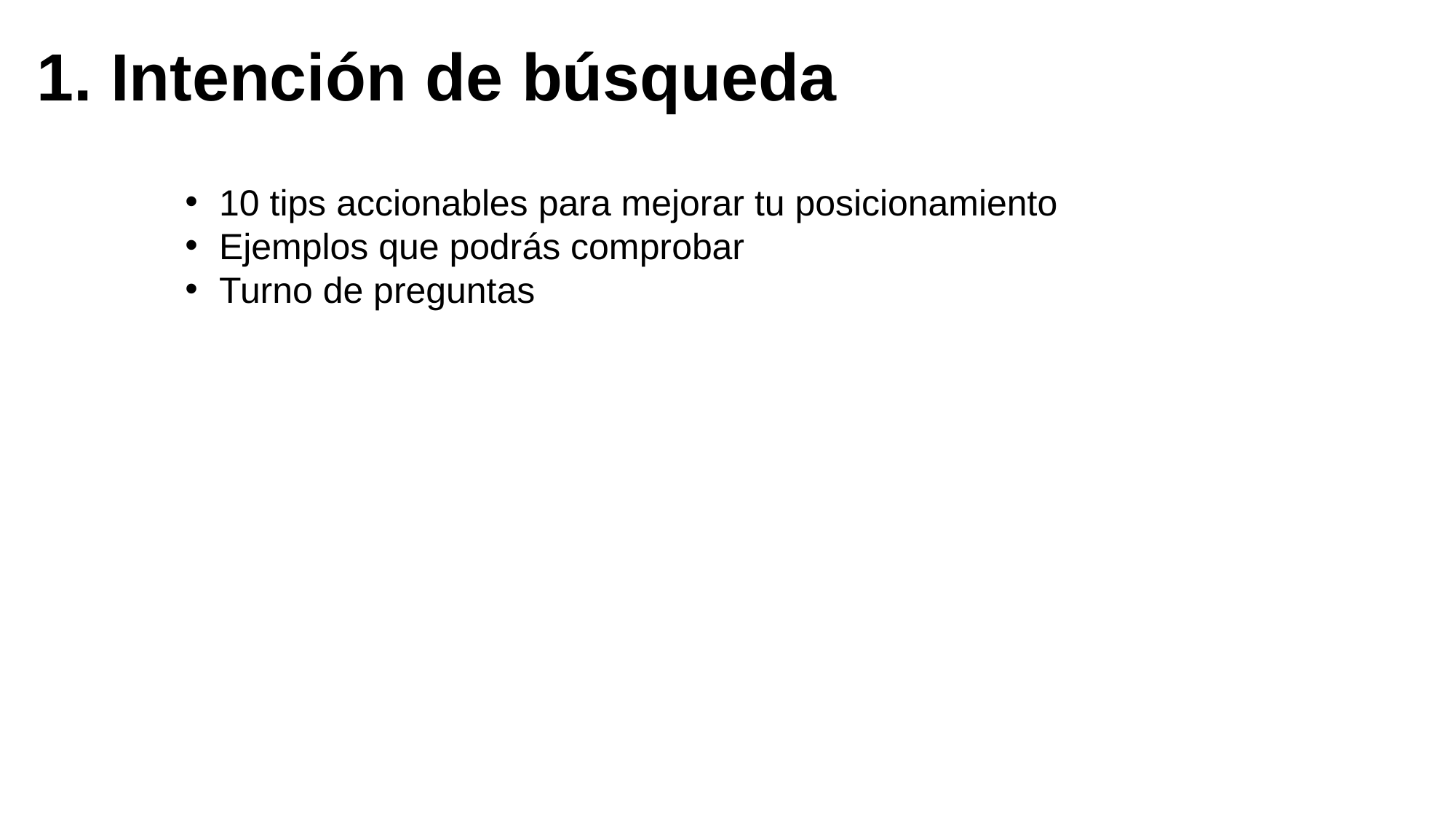

# 1. Intención de búsqueda
10 tips accionables para mejorar tu posicionamiento
Ejemplos que podrás comprobar
Turno de preguntas